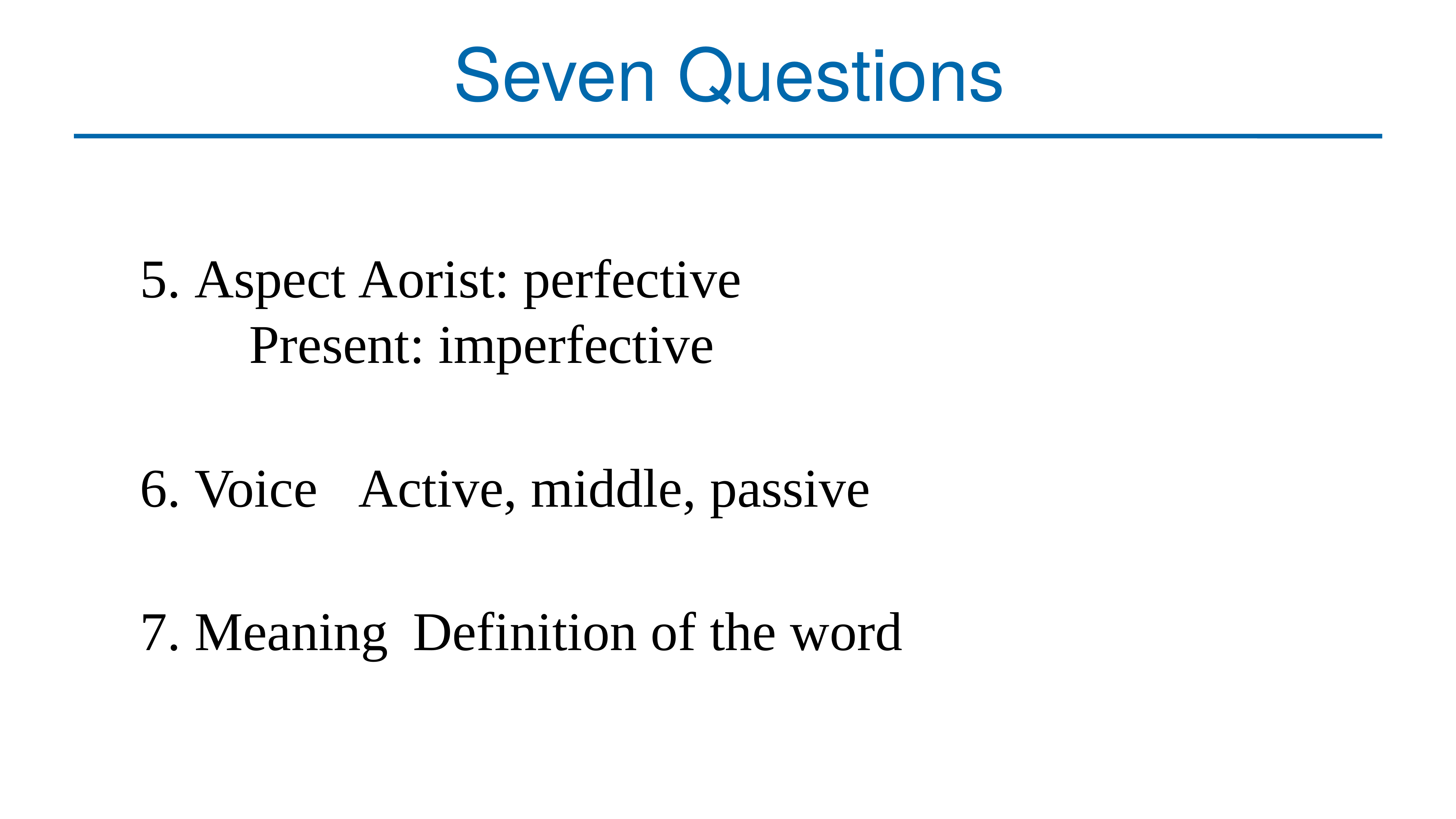

Seven Questions

5.	Aspect	Aorist: perfective
		Present: imperfective
6.	Voice	Active, middle, passive
7.	Meaning	Definition of the word